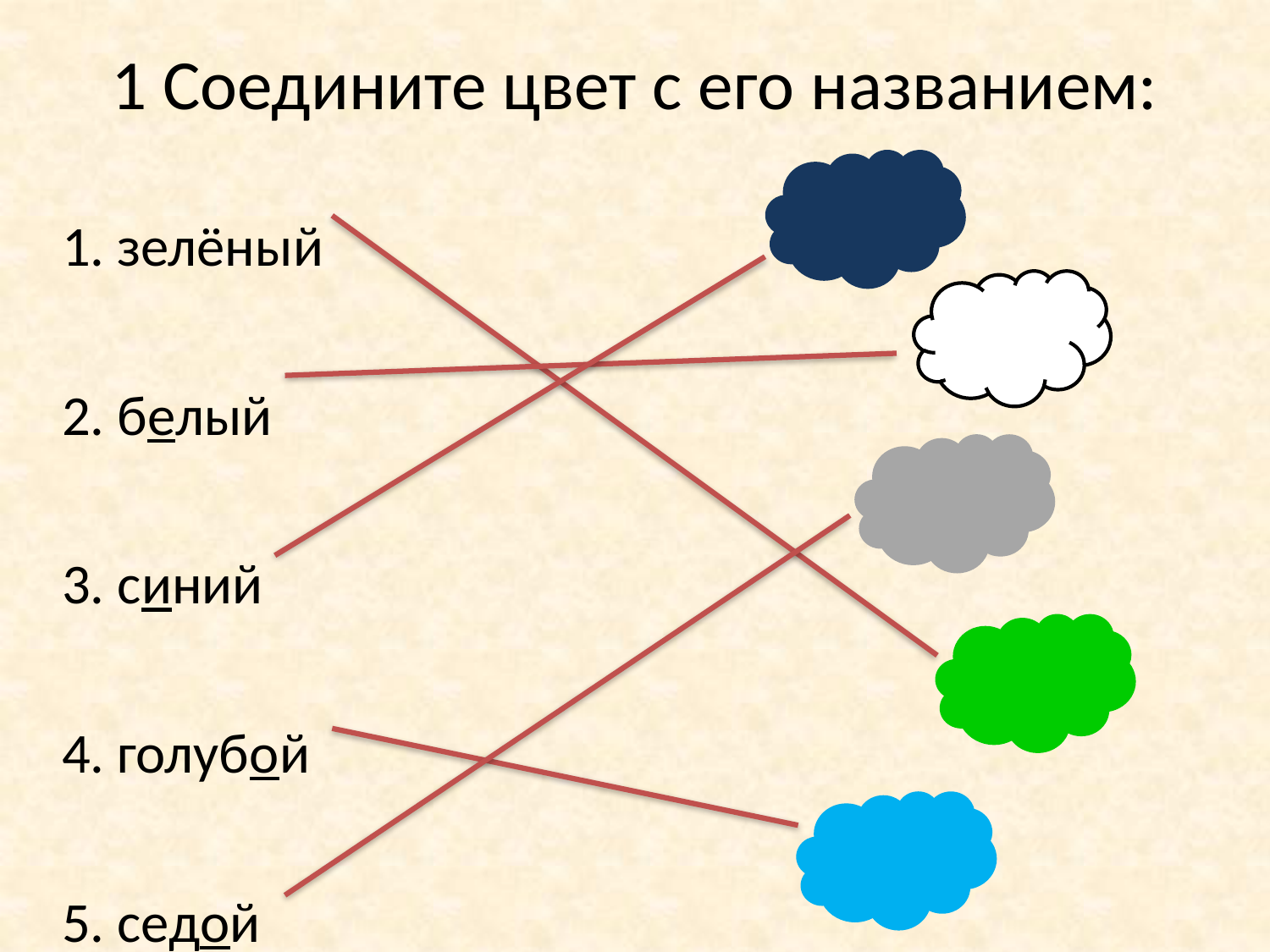

1 Соедините цвет c егo названиeм:
1. зелёный
2. белый
3. синий
4. голубой
5. седой